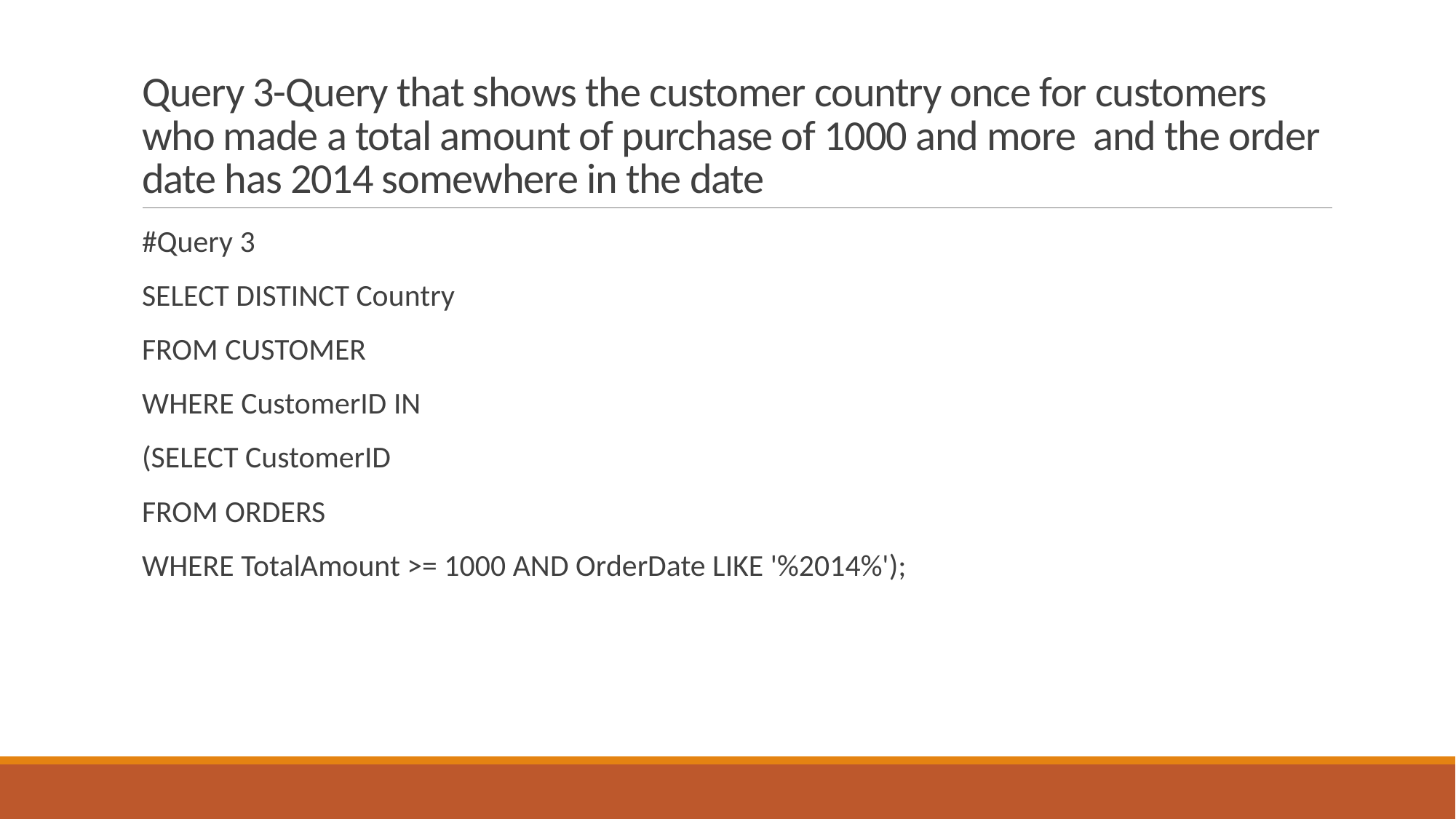

# Query 3-Query that shows the customer country once for customers who made a total amount of purchase of 1000 and more  and the order date has 2014 somewhere in the date
#Query 3
SELECT DISTINCT Country
FROM CUSTOMER
WHERE CustomerID IN
(SELECT CustomerID
FROM ORDERS
WHERE TotalAmount >= 1000 AND OrderDate LIKE '%2014%');